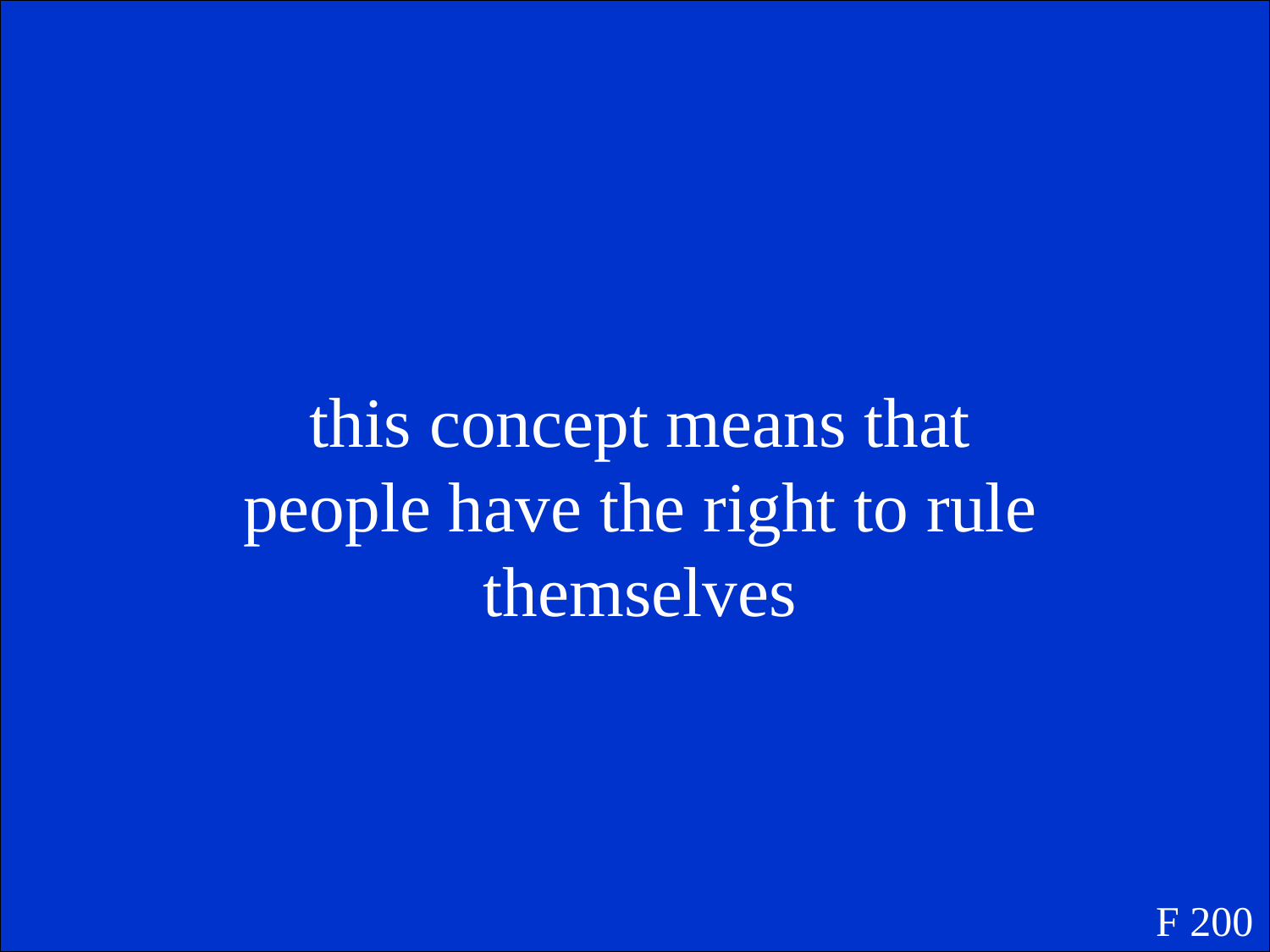

this concept means that people have the right to rule themselves
F 200